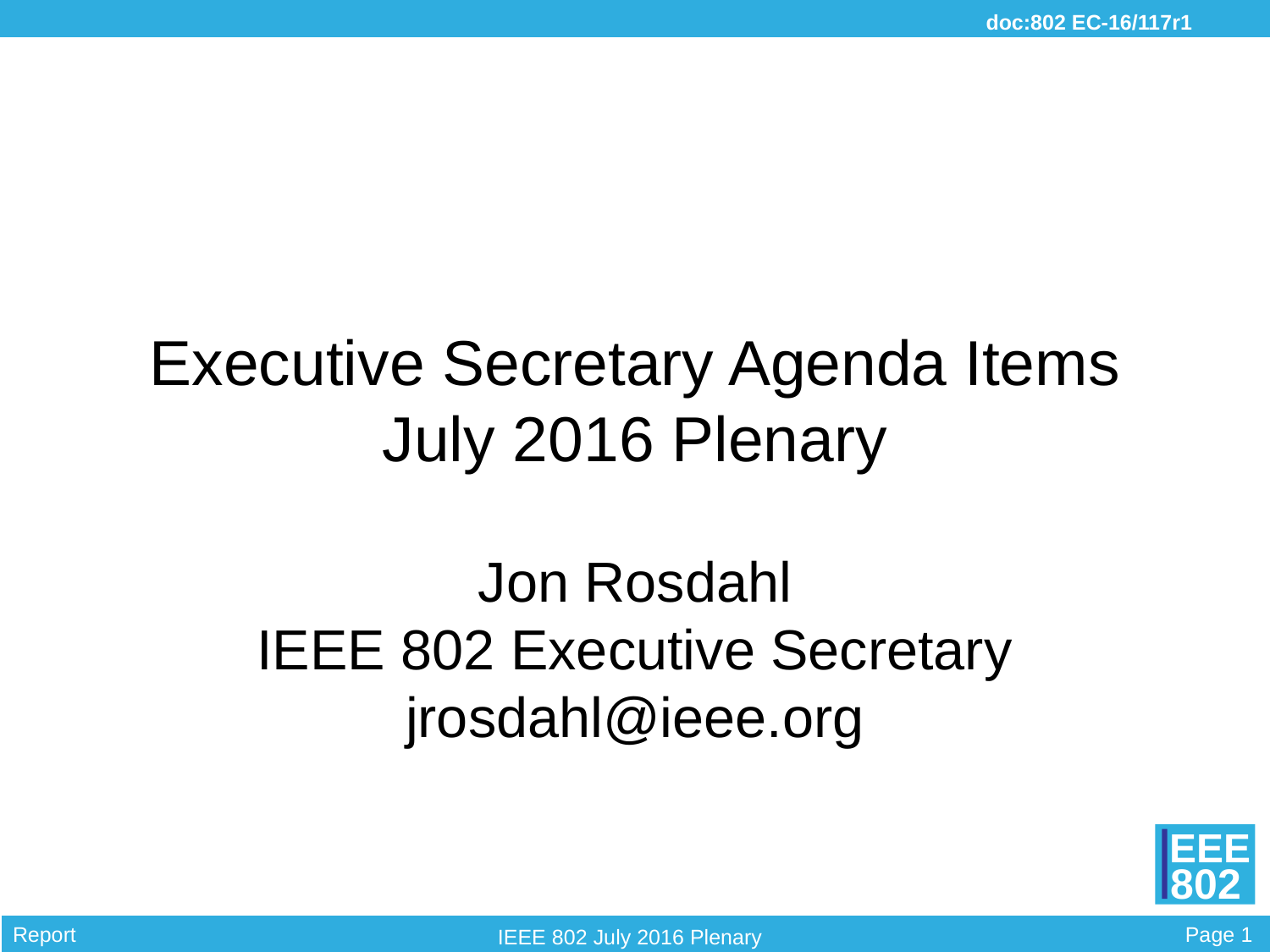

# Executive Secretary Agenda Items July 2016 Plenary
Jon Rosdahl
IEEE 802 Executive Secretary
jrosdahl@ieee.org